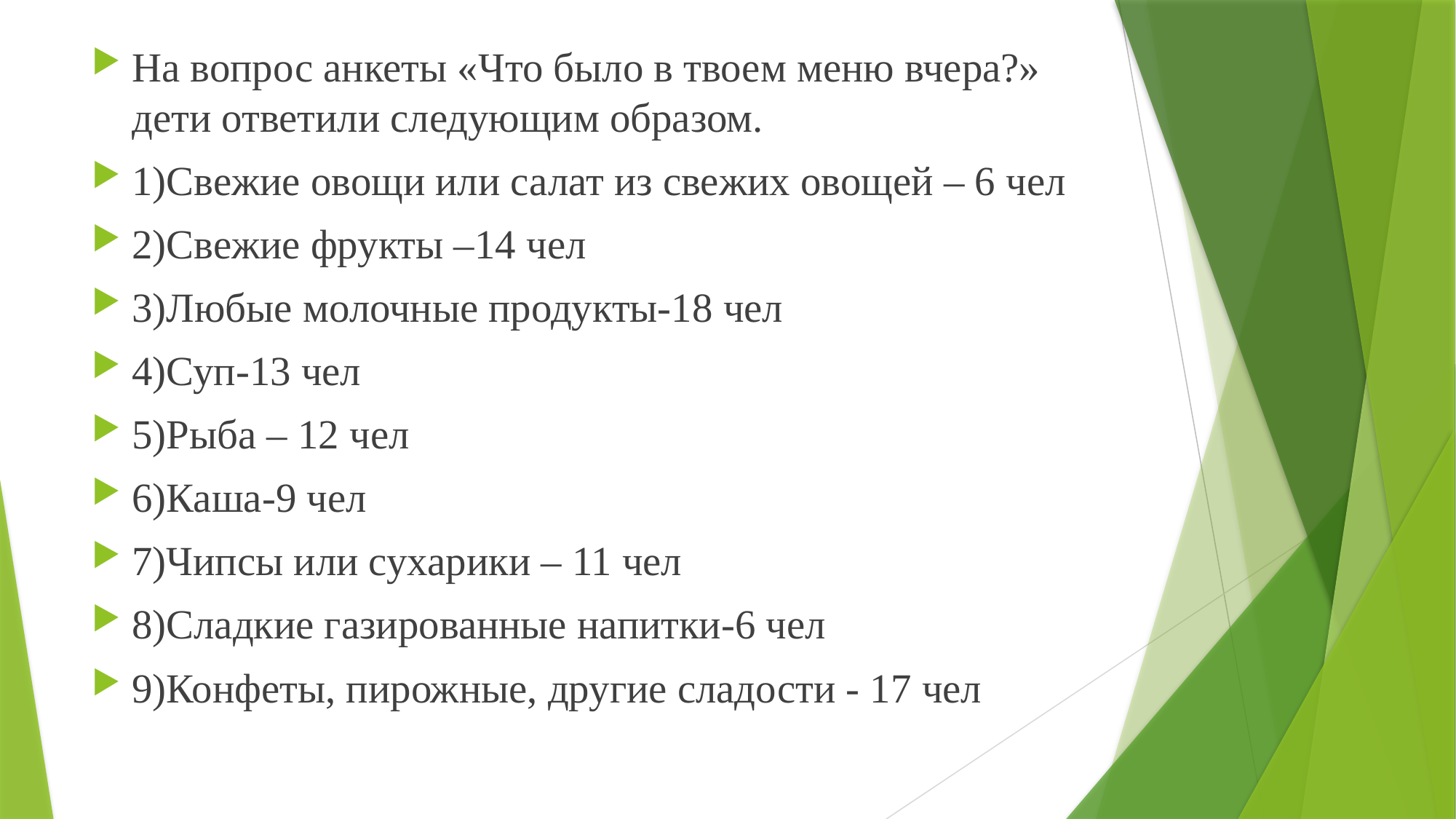

На вопрос анкеты «Что было в твоем меню вчера?» дети ответили следующим образом.
1)Свежие овощи или салат из свежих овощей – 6 чел
2)Свежие фрукты –14 чел
3)Любые молочные продукты-18 чел
4)Суп-13 чел
5)Рыба – 12 чел
6)Каша-9 чел
7)Чипсы или сухарики – 11 чел
8)Сладкие газированные напитки-6 чел
9)Конфеты, пирожные, другие сладости - 17 чел